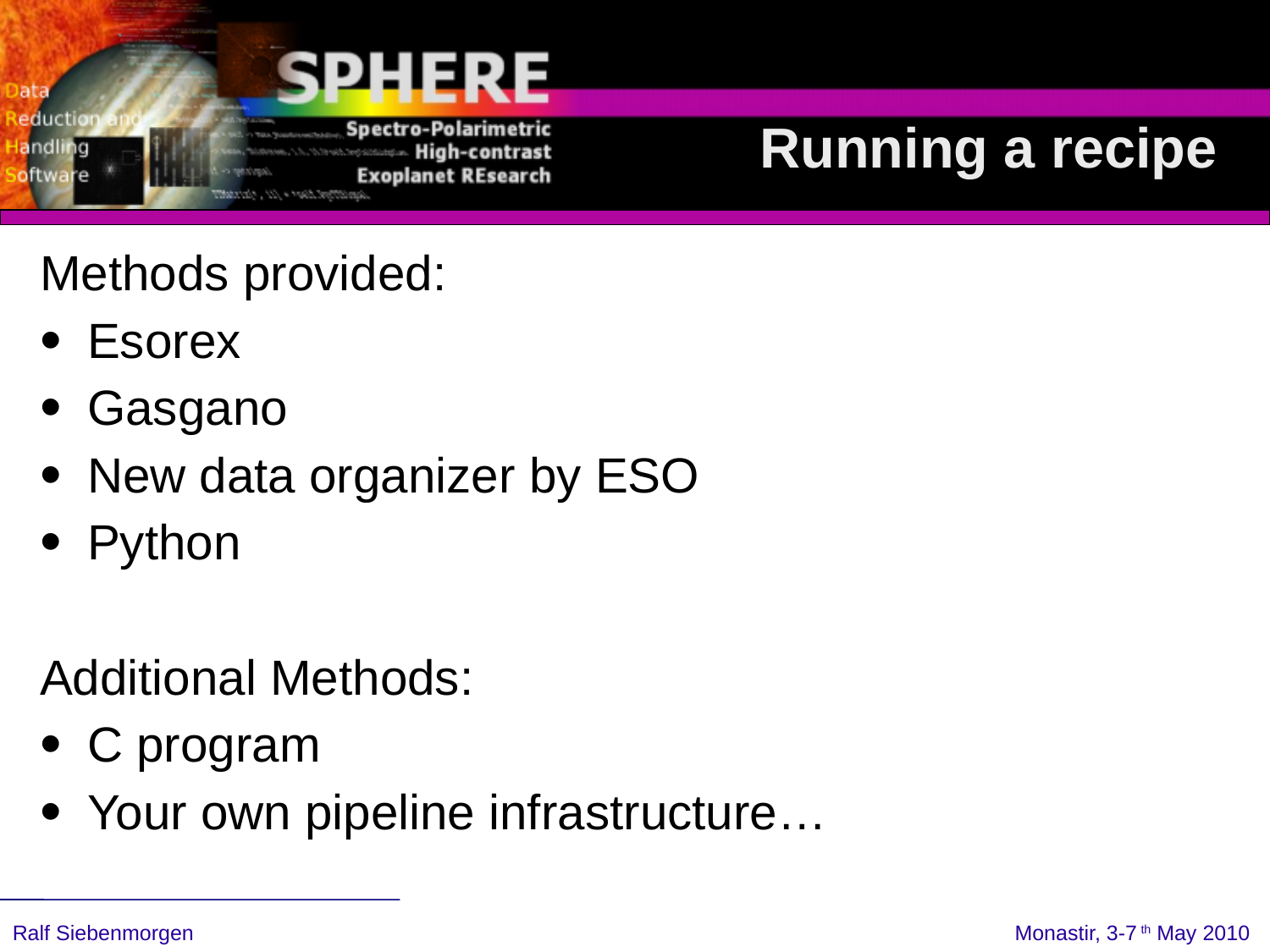

Running a recipe
Methods provided:
Esorex
Gasgano
New data organizer by ESO
Python

Additional Methods:
C program
Your own pipeline infrastructure…